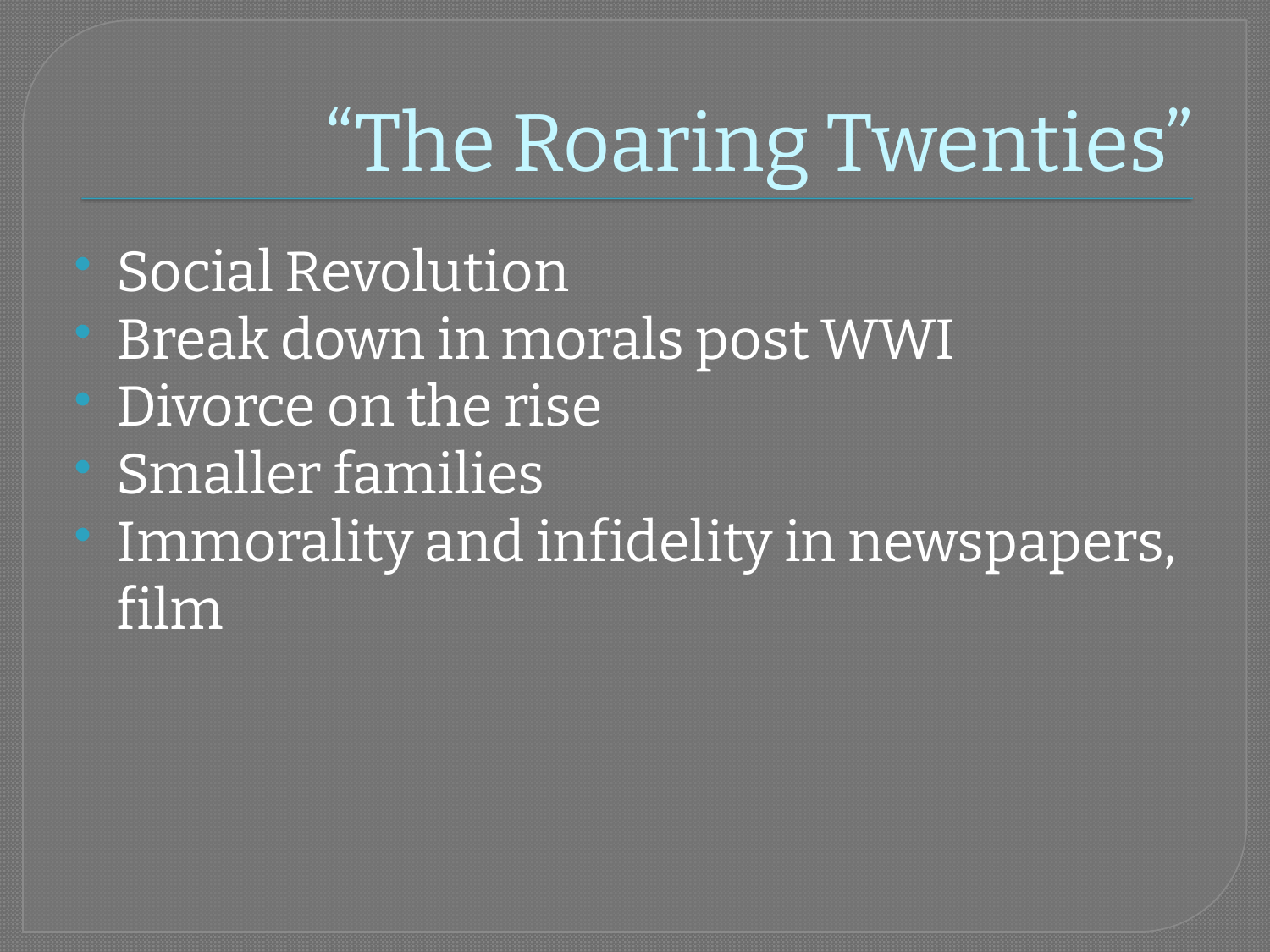

# “The Roaring Twenties”
Social Revolution
Break down in morals post WWI
Divorce on the rise
Smaller families
Immorality and infidelity in newspapers, film